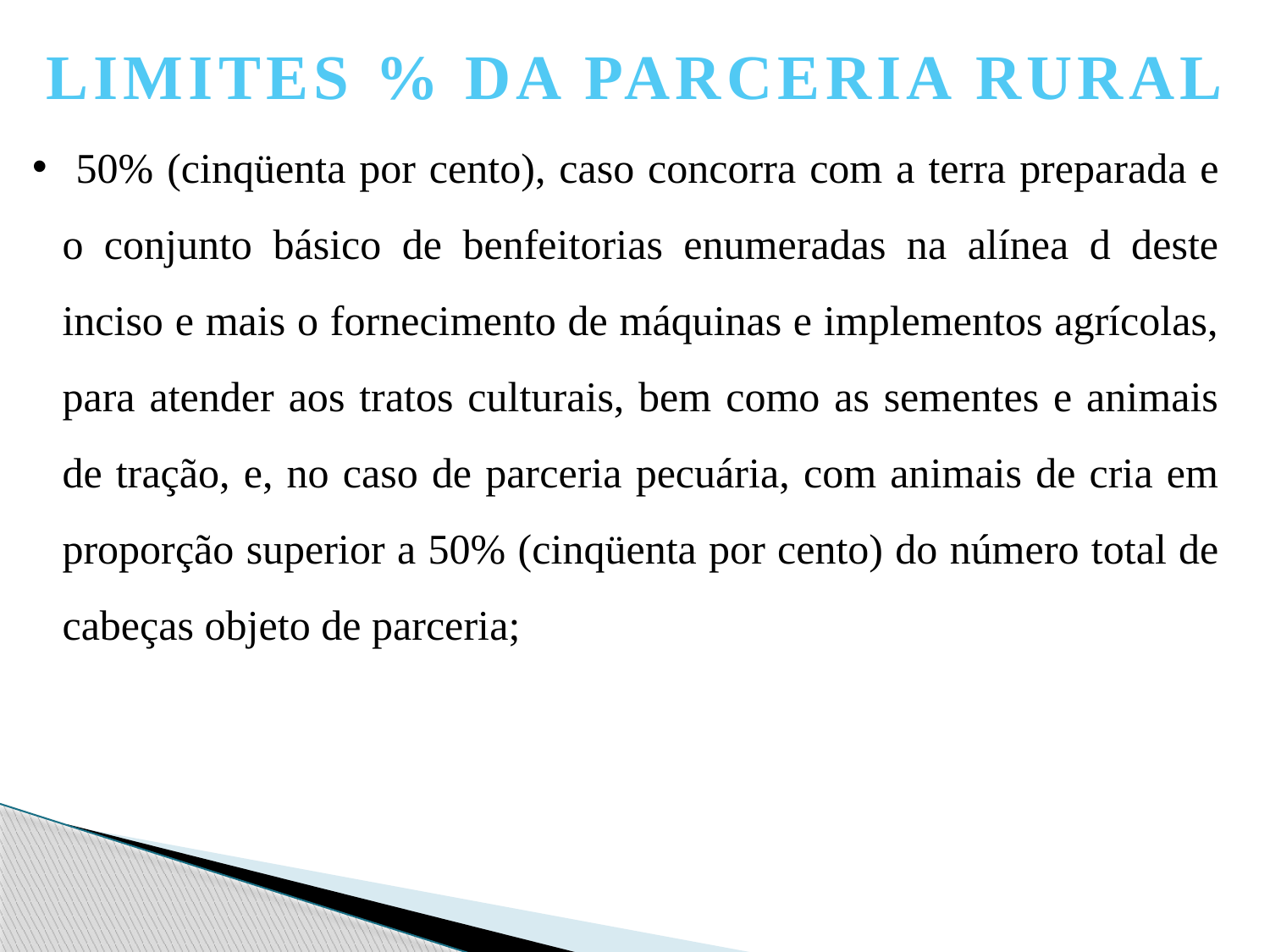

LIMITES % DA PARCERIA RURAL

 50% (cinqüenta por cento), caso concorra com a terra preparada e o conjunto básico de benfeitorias enumeradas na alínea d deste inciso e mais o fornecimento de máquinas e implementos agrícolas, para atender aos tratos culturais, bem como as sementes e animais de tração, e, no caso de parceria pecuária, com animais de cria em proporção superior a 50% (cinqüenta por cento) do número total de cabeças objeto de parceria;